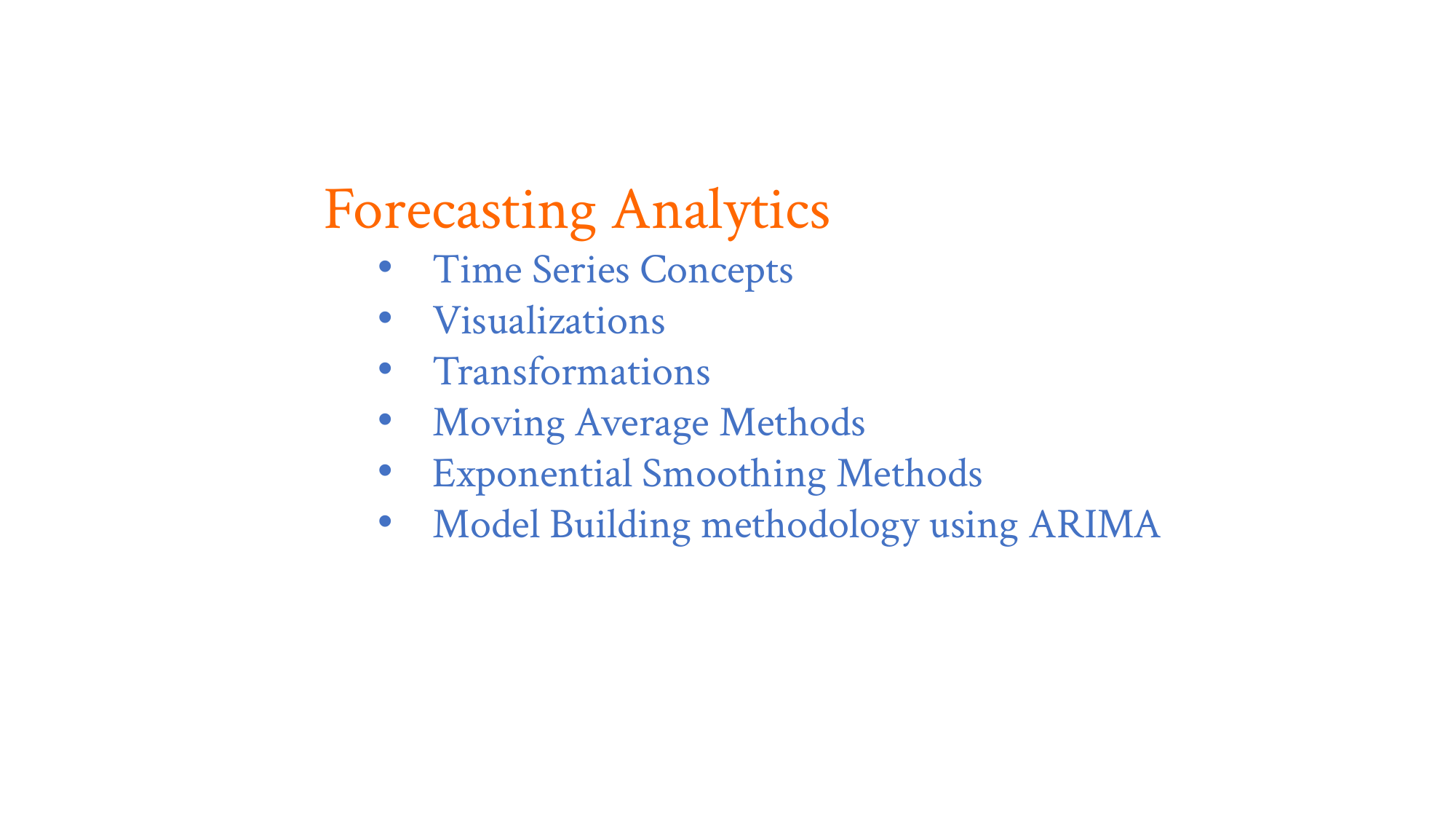

Forecasting Analytics
Time Series Concepts
Visualizations
Transformations
Moving Average Methods
Exponential Smoothing Methods
Model Building methodology using ARIMA